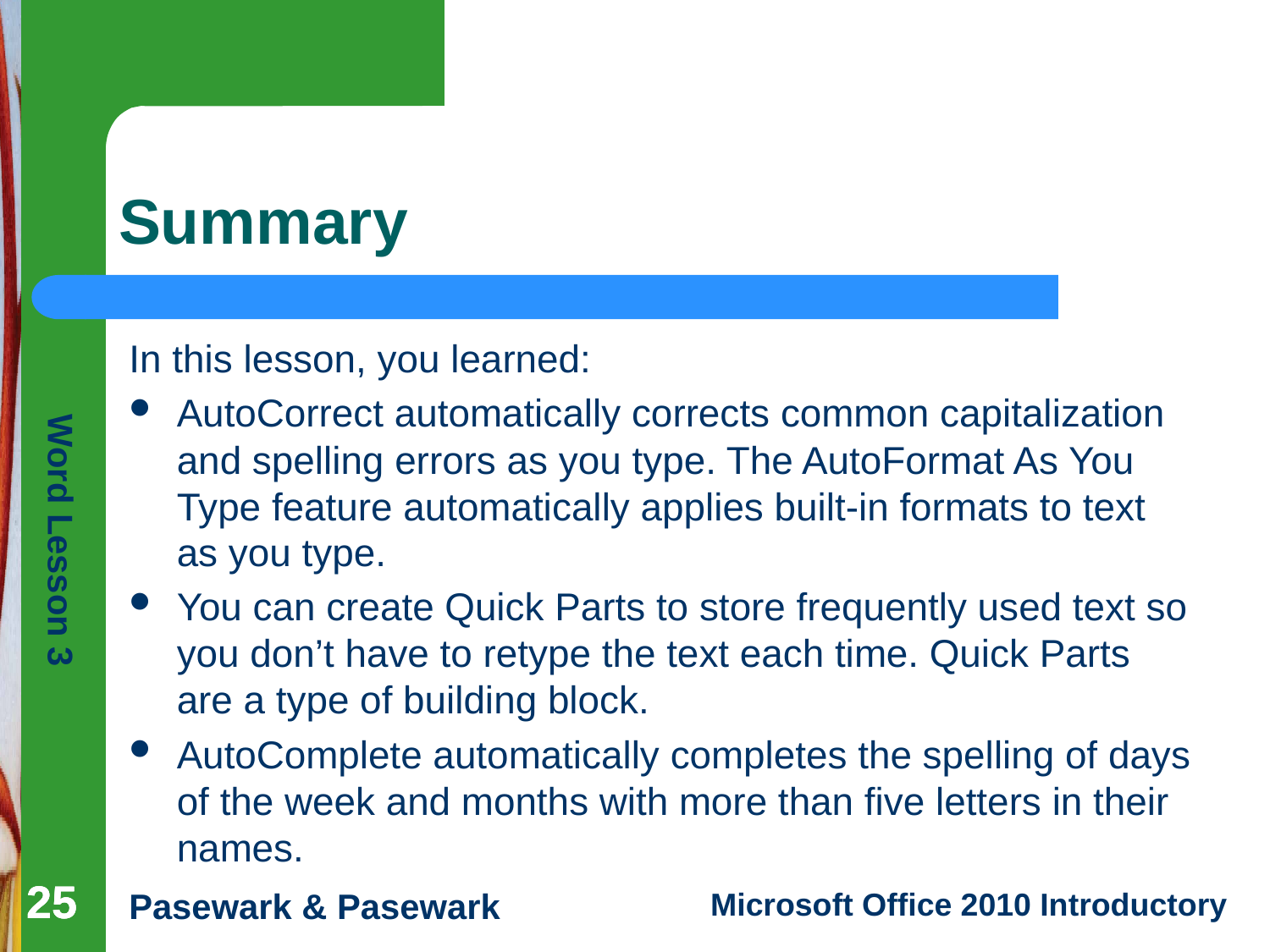

# Summary
In this lesson, you learned:
AutoCorrect automatically corrects common capitalization and spelling errors as you type. The AutoFormat As You Type feature automatically applies built-in formats to text as you type.
You can create Quick Parts to store frequently used text so you don’t have to retype the text each time. Quick Parts are a type of building block.
AutoComplete automatically completes the spelling of days of the week and months with more than five letters in their names.
25
25
25